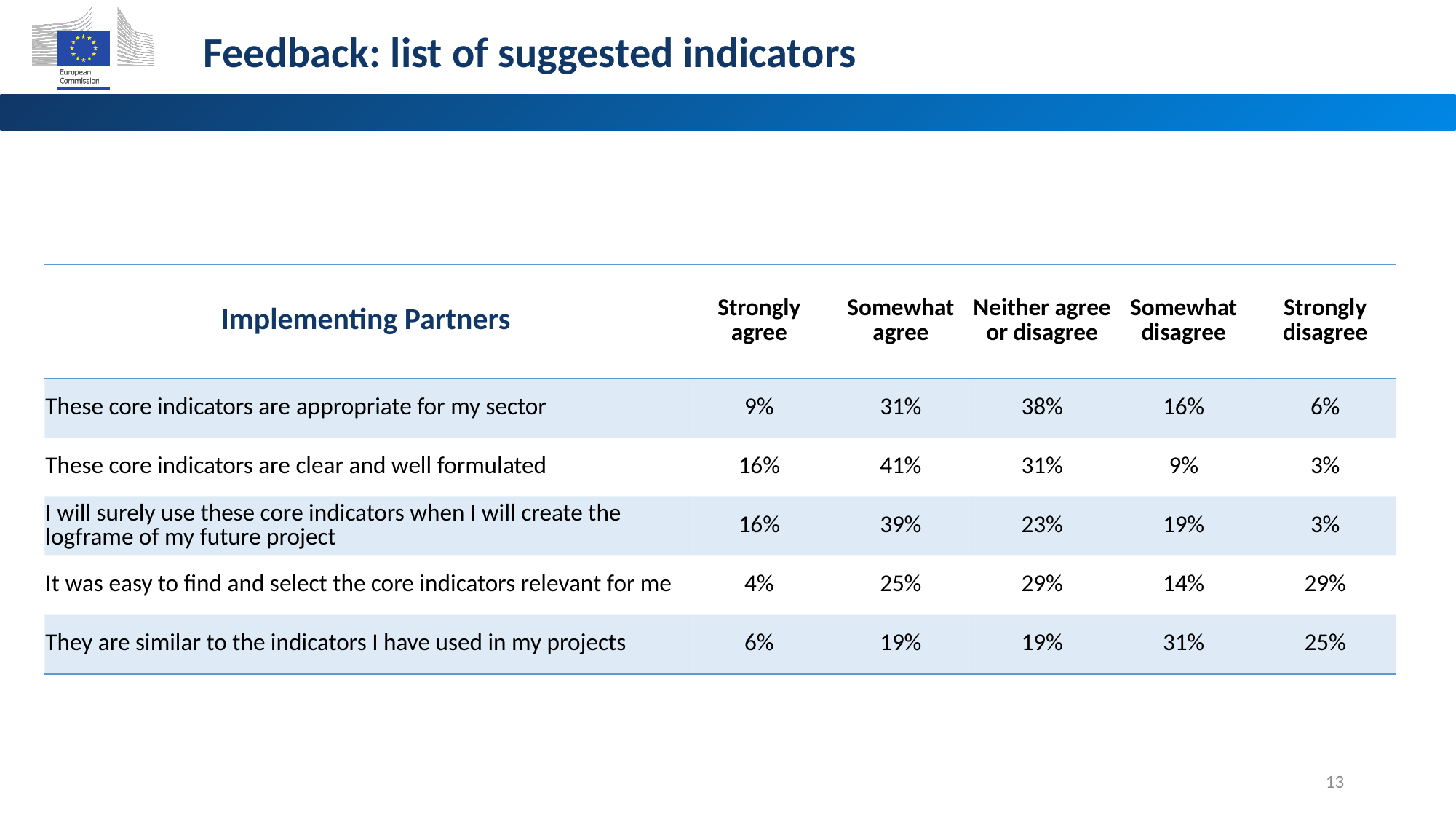

Feedback: list of suggested indicators
| Implementing Partners | Strongly agree | Somewhat agree | Neither agree or disagree | Somewhat disagree | Strongly disagree |
| --- | --- | --- | --- | --- | --- |
| These core indicators are appropriate for my sector | 9% | 31% | 38% | 16% | 6% |
| These core indicators are clear and well formulated | 16% | 41% | 31% | 9% | 3% |
| I will surely use these core indicators when I will create the logframe of my future project | 16% | 39% | 23% | 19% | 3% |
| It was easy to find and select the core indicators relevant for me | 4% | 25% | 29% | 14% | 29% |
| They are similar to the indicators I have used in my projects | 6% | 19% | 19% | 31% | 25% |
13